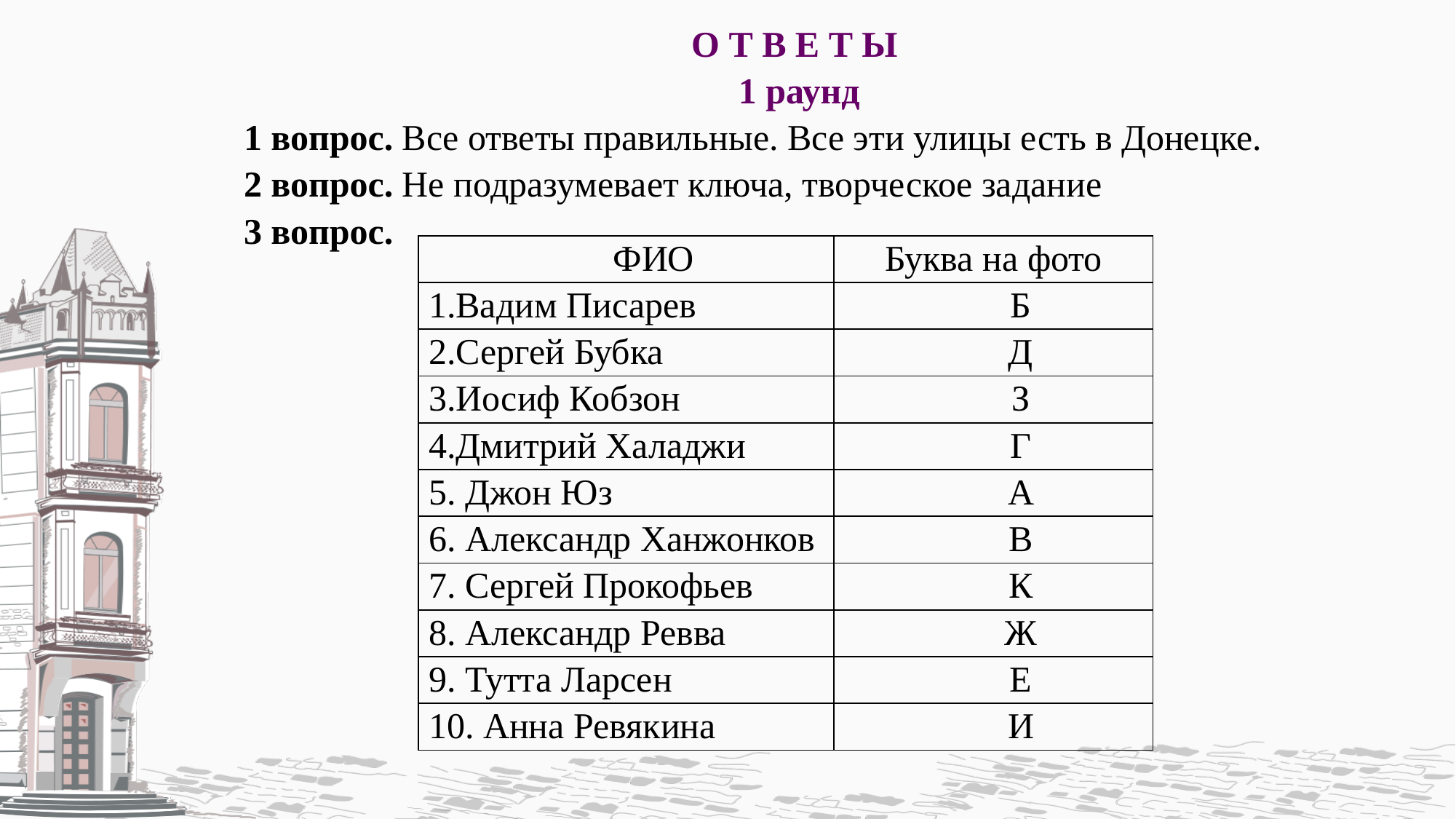

О Т В Е Т Ы
1 раунд
1 вопрос. Все ответы правильные. Все эти улицы есть в Донецке.
2 вопрос. Не подразумевает ключа, творческое задание
3 вопрос.
| ФИО | Буква на фото |
| --- | --- |
| 1.Вадим Писарев | Б |
| 2.Сергей Бубка | Д |
| 3.Иосиф Кобзон | З |
| 4.Дмитрий Халаджи | Г |
| 5. Джон Юз | А |
| 6. Александр Ханжонков | В |
| 7. Сергей Прокофьев | К |
| 8. Александр Ревва | Ж |
| 9. Тутта Ларсен | Е |
| 10. Анна Ревякина | И |